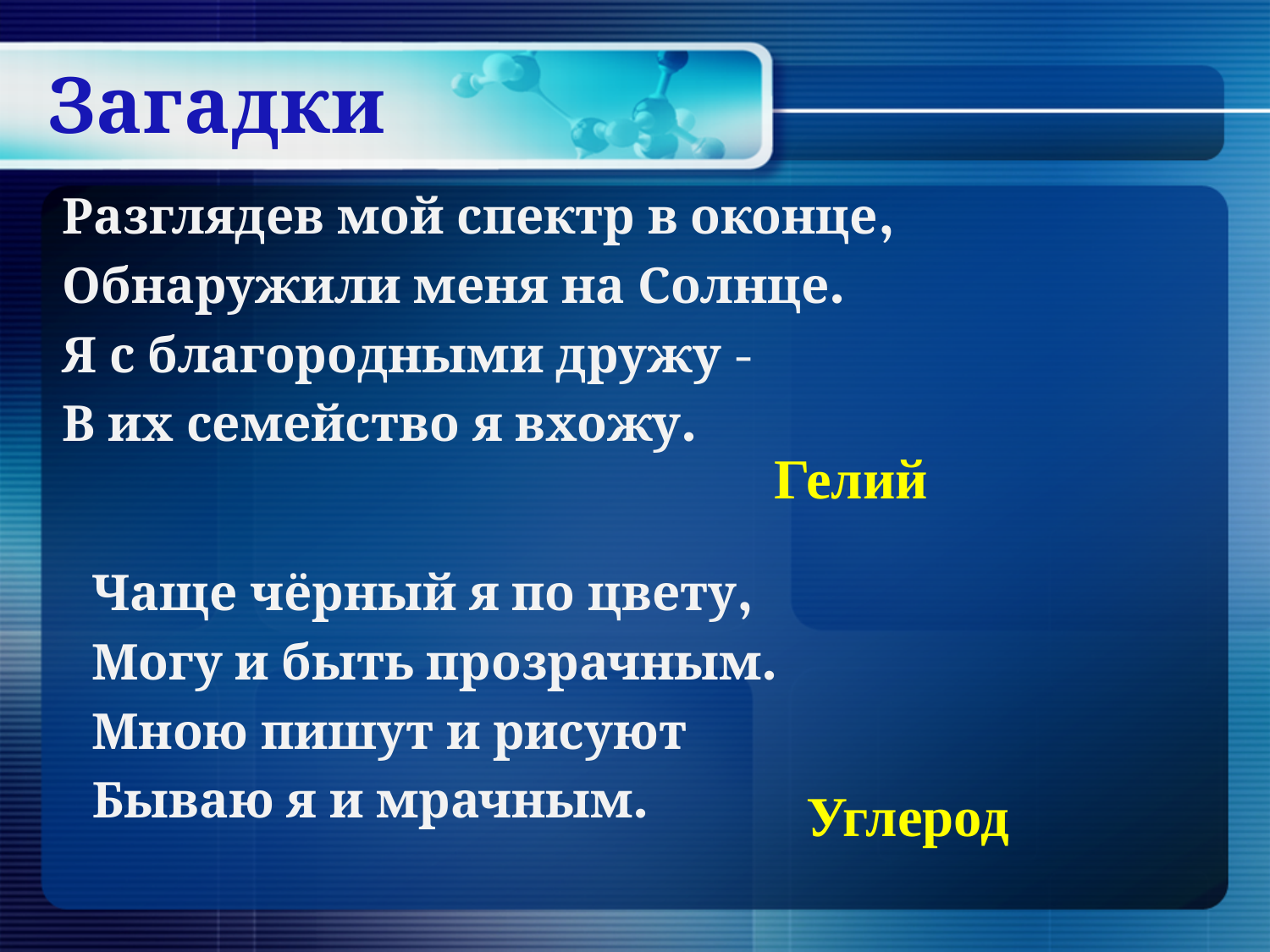

Загадки
Разглядев мой спектр в оконце,
Обнаружили меня на Солнце.
Я с благородными дружу -
В их семейство я вхожу.
Гелий

Чаще чёрный я по цвету,
Могу и быть прозрачным.
Мною пишут и рисуют
Бываю я и мрачным.
Углерод